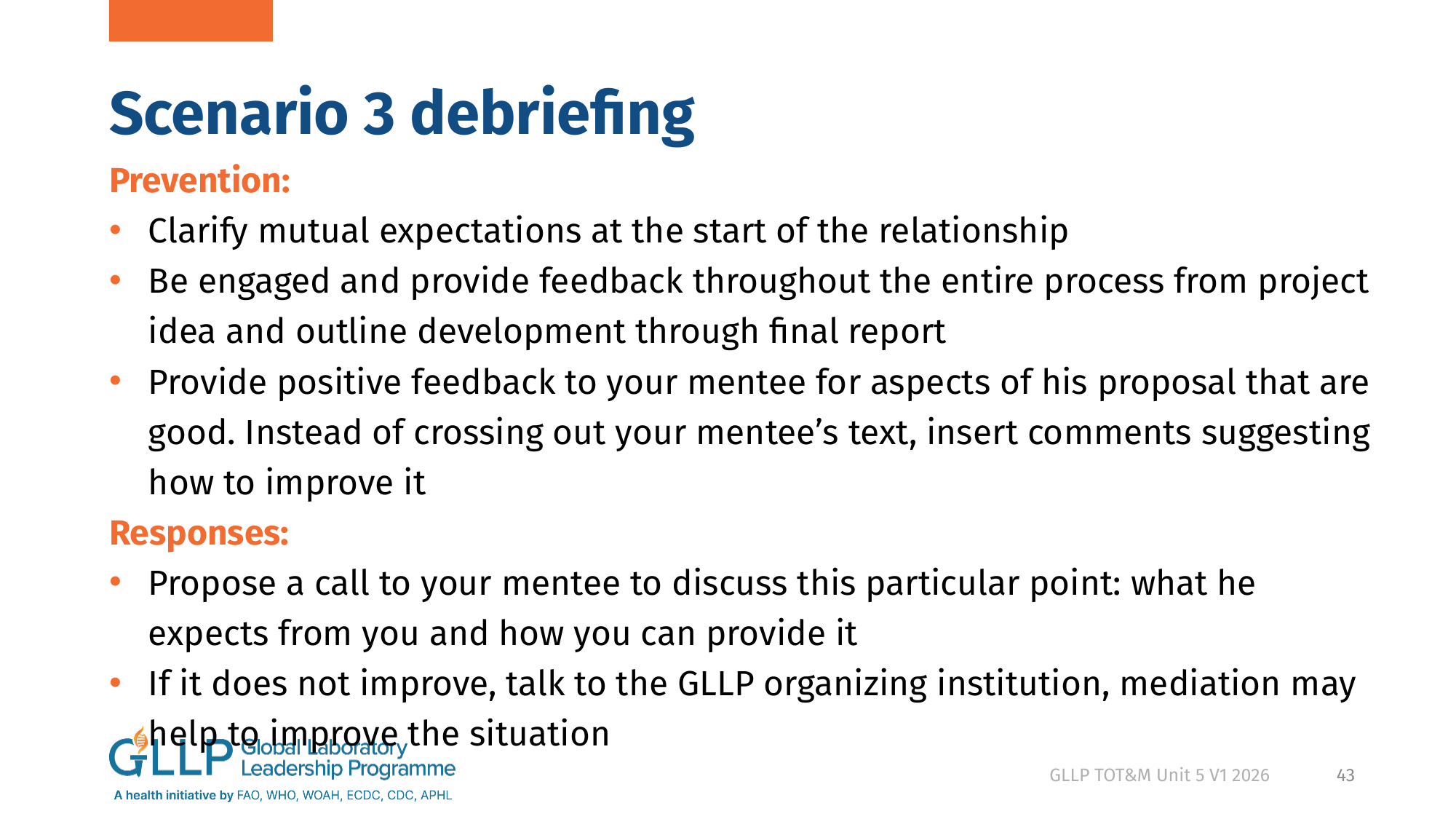

# Scenario 3 debriefing
Prevention:
Clarify mutual expectations at the start of the relationship
Be engaged and provide feedback throughout the entire process from project idea and outline development through final report
Provide positive feedback to your mentee for aspects of his proposal that are good. Instead of crossing out your mentee’s text, insert comments suggesting how to improve it
Responses:
Propose a call to your mentee to discuss this particular point: what he expects from you and how you can provide it
If it does not improve, talk to the GLLP organizing institution, mediation may help to improve the situation

GLLP TOT&M Unit 5 V1 2026
43